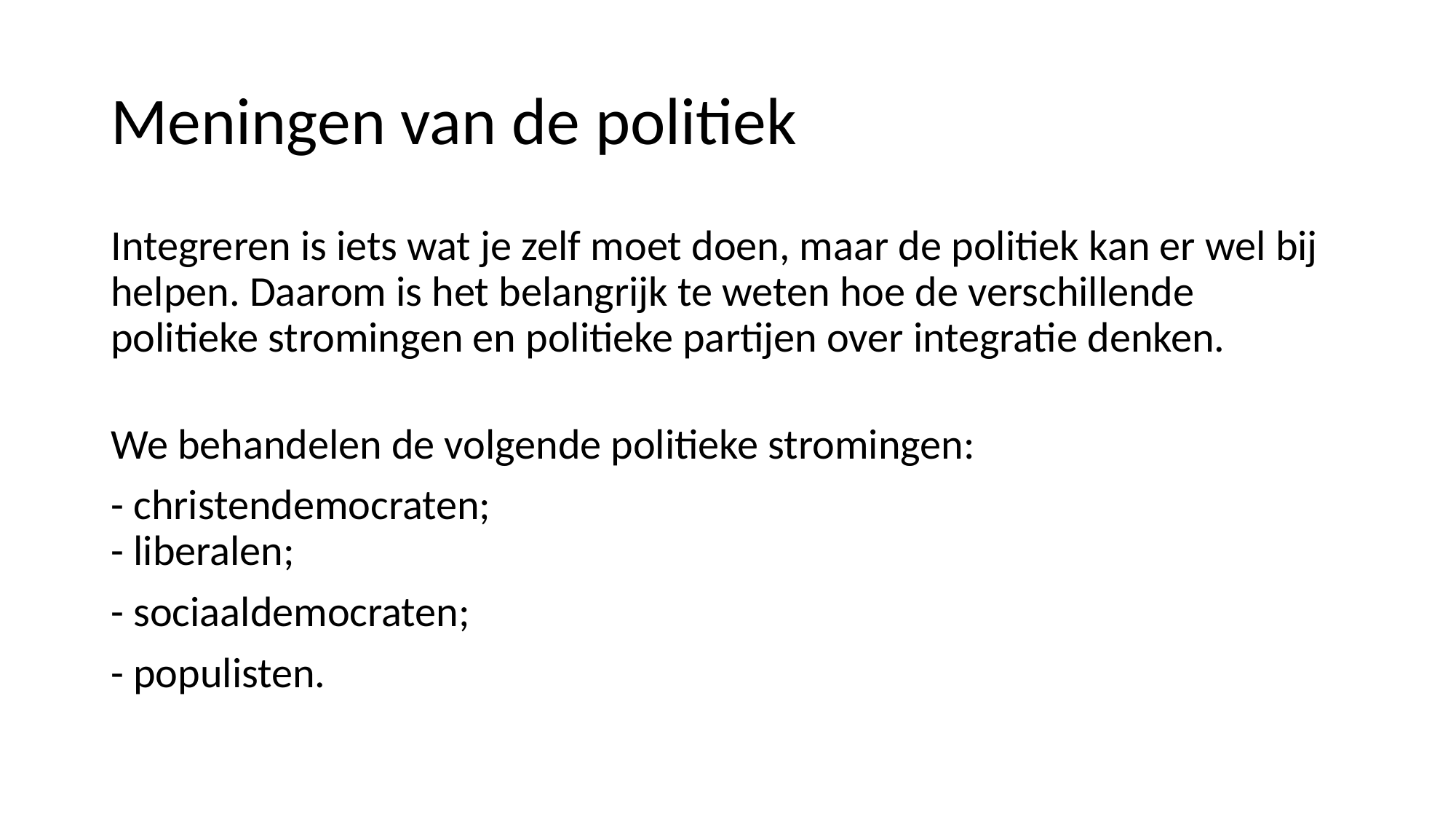

# Meningen van de politiek
Integreren is iets wat je zelf moet doen, maar de politiek kan er wel bij helpen. Daarom is het belangrijk te weten hoe de verschillende politieke stromingen en politieke partijen over integratie denken.
We behandelen de volgende politieke stromingen:
- christendemocraten;
- liberalen;
- sociaaldemocraten;
- populisten.